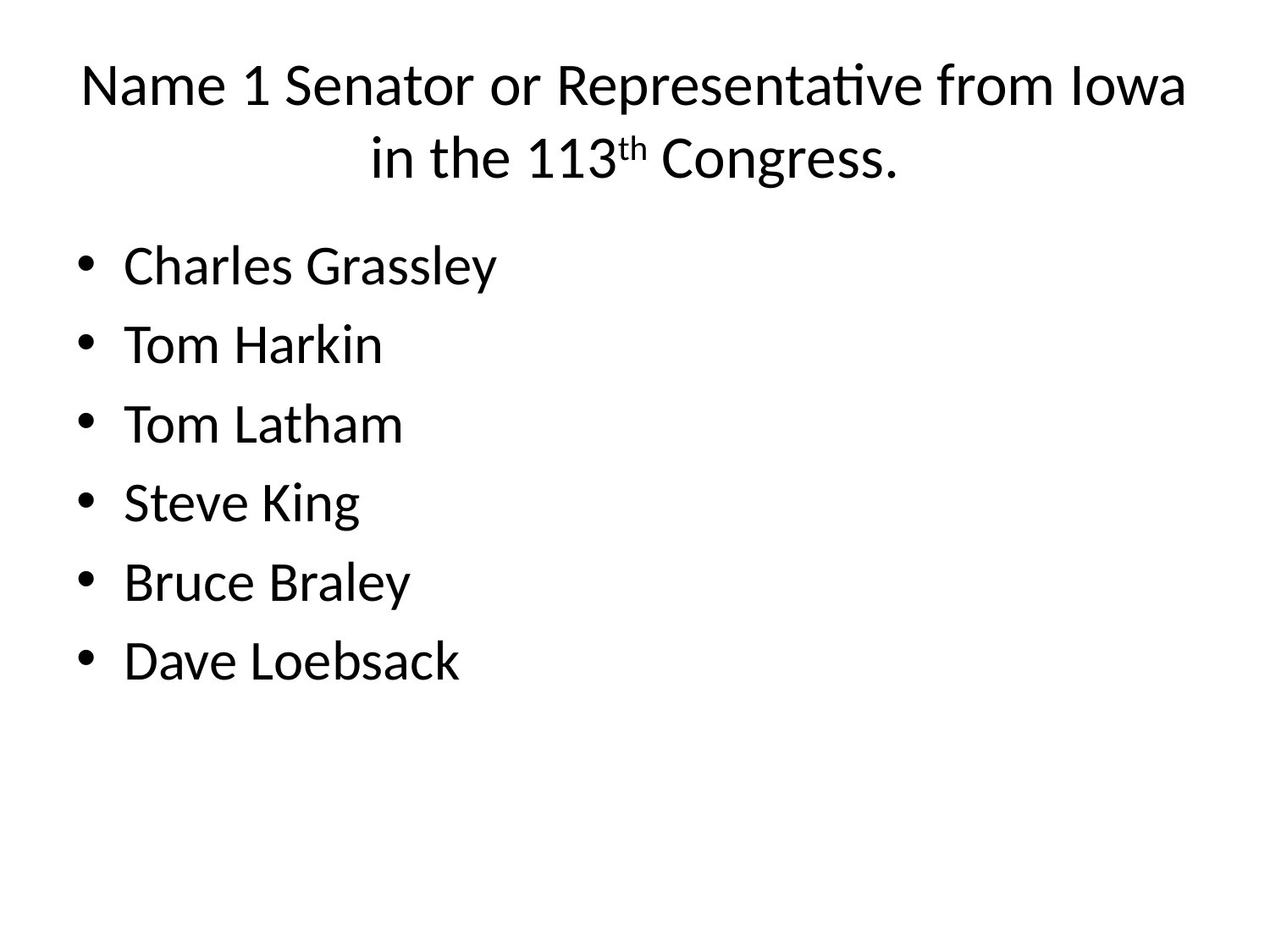

# Name 1 Senator or Representative from Iowa in the 113th Congress.
Charles Grassley
Tom Harkin
Tom Latham
Steve King
Bruce Braley
Dave Loebsack